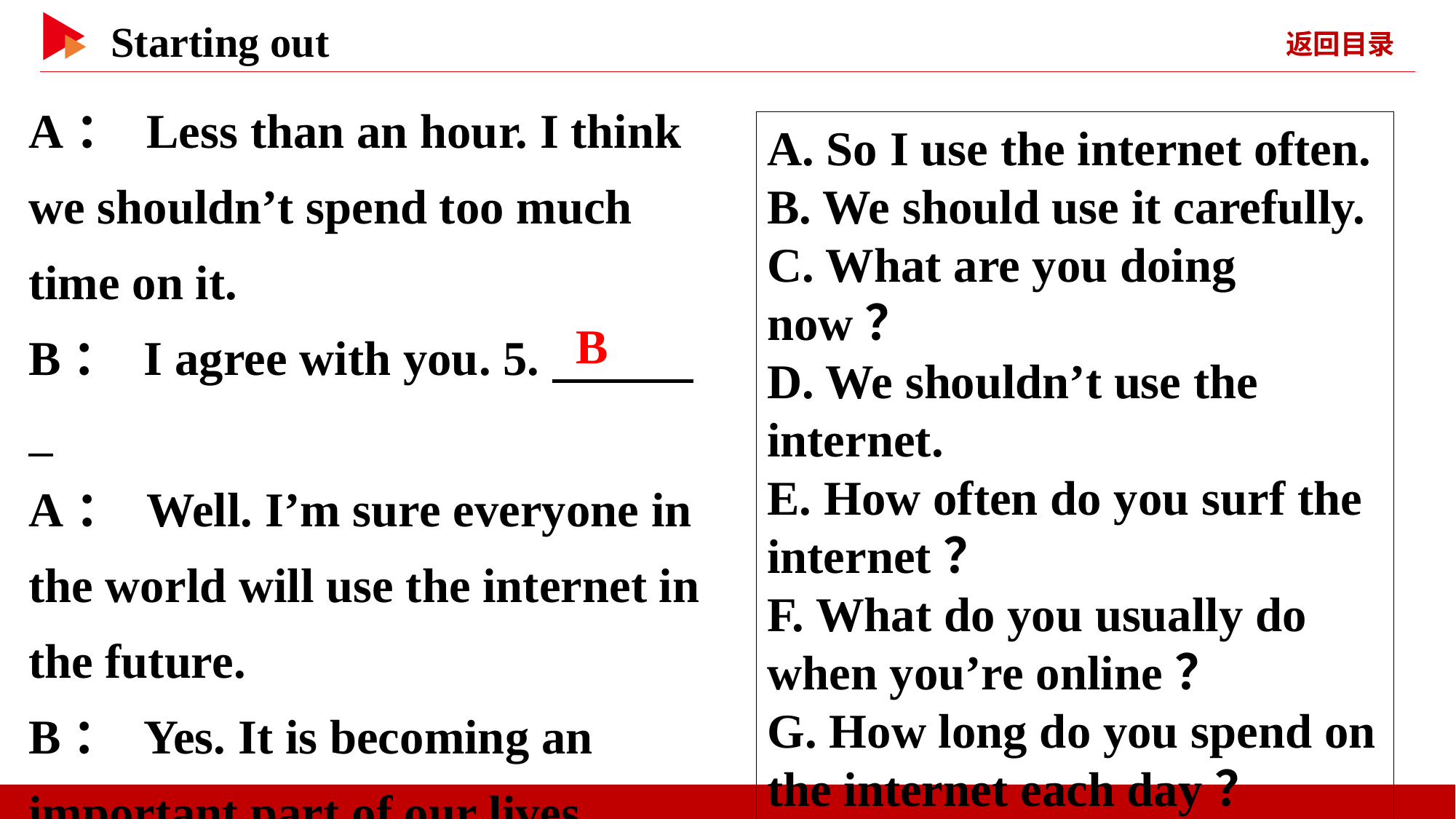

A： Less than an hour. I think we shouldn’t spend too much time on it.
B： I agree with you. 5.　  　   _
A： Well. I’m sure everyone in the world will use the internet in the future.
B： Yes. It is becoming an important part of our lives.
A. So I use the internet often.
B. We should use it carefully.
C. What are you doing now？
D. We shouldn’t use the internet.
E. How often do you surf the internet？
F. What do you usually do when you’re online？
G. How long do you spend on the internet each day？
　B